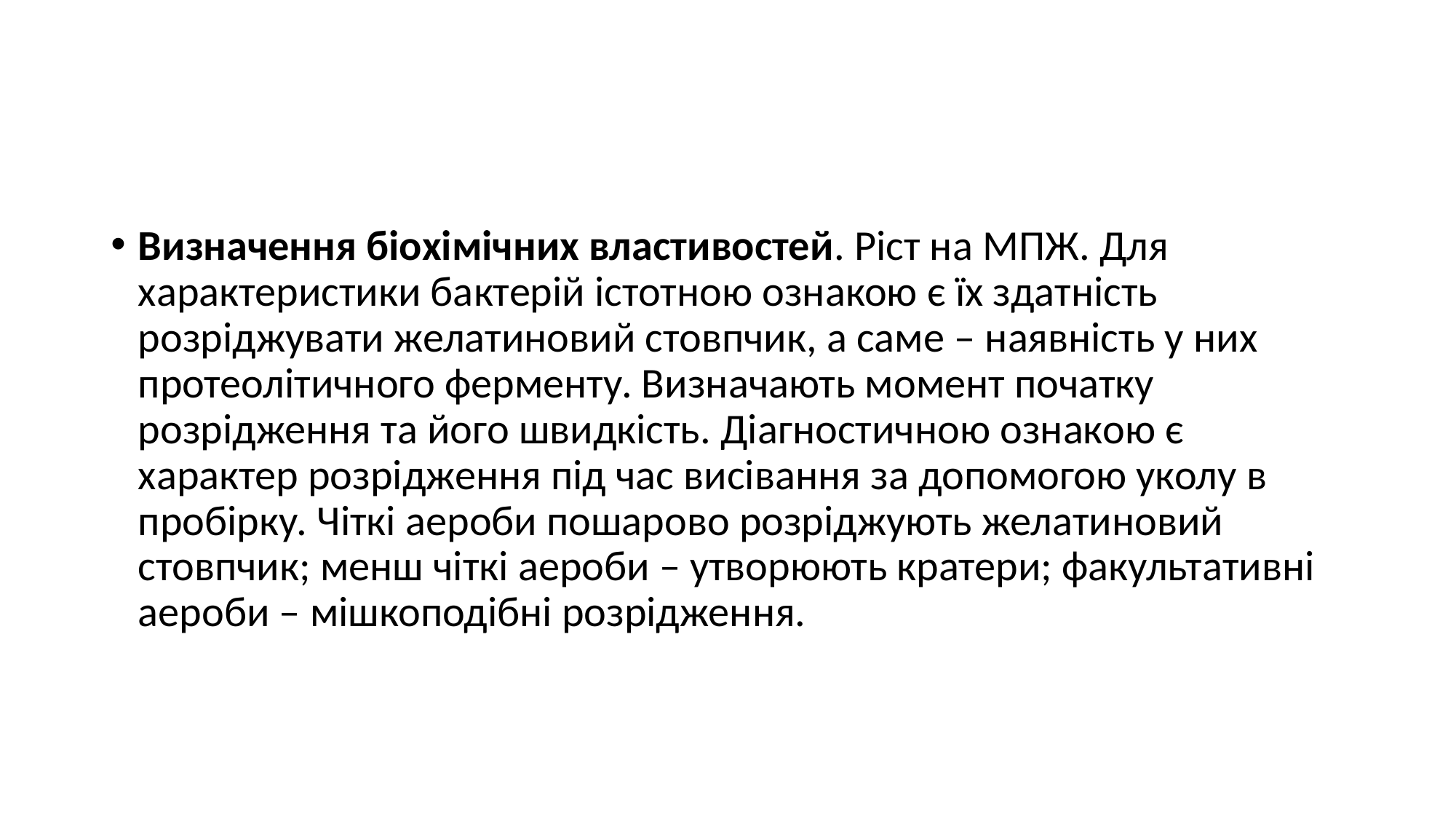

#
Визначення біохімічних властивостей. Ріст на МПЖ. Для характеристики бактерій істотною ознакою є їх здатність розріджувати желатиновий стовпчик, а саме – наявність у них протеолітичного ферменту. Визначають момент початку розрідження та його швидкість. Діагностичною ознакою є характер розрідження під час висівання за допомогою уколу в пробірку. Чіткі аероби пошарово розріджують желатиновий стовпчик; менш чіткі аероби – утворюють кратери; факультативні аероби – мішкоподібні розрідження.